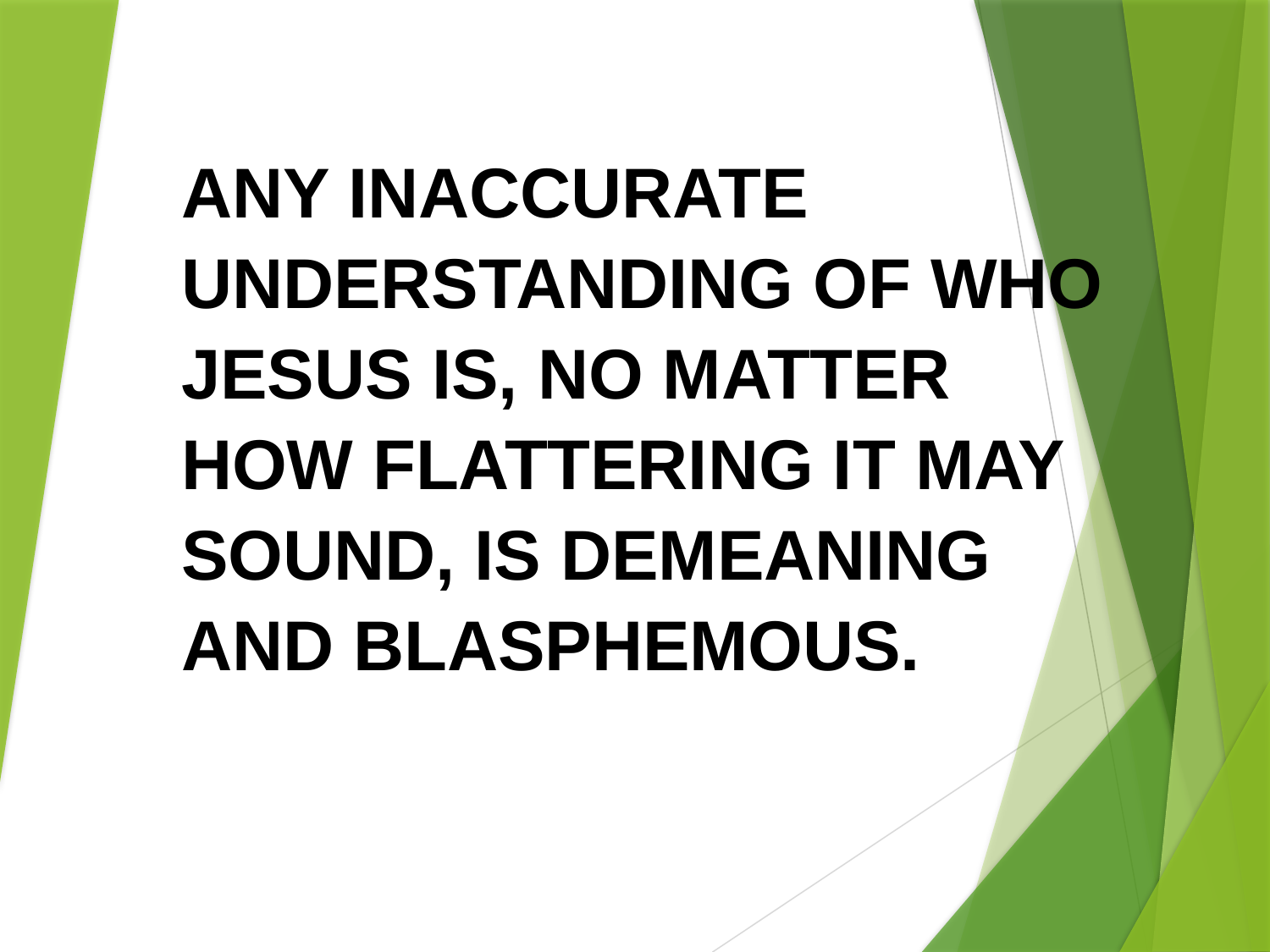

ANY INACCURATE UNDERSTANDING OF WHO JESUS IS, NO MATTER HOW FLATTERING IT MAY SOUND, IS DEMEANING AND BLASPHEMOUS.